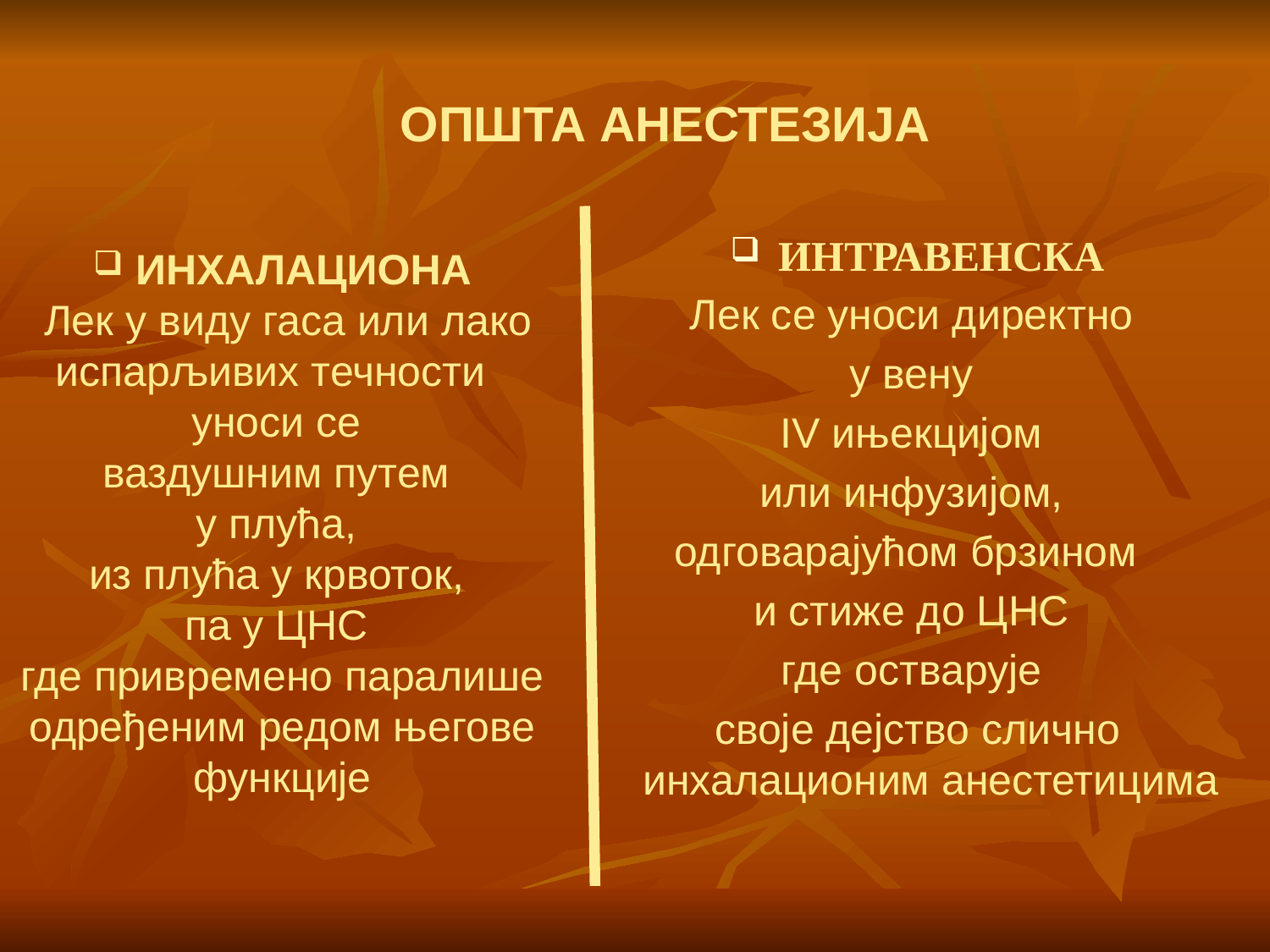

ОПШТА АНЕСТЕЗИЈА

ИНТРАВЕНСКА
Лек се уноси директно
у вену
IV ињекцијом
или инфузијом,
одговарајућом брзином
и стиже до ЦНС
где остварује
своје дејство слично инхалационим анестетицима
 ИНХАЛАЦИОНА
 Лек у виду гаса или лако испарљивих течности
уноси се
ваздушним путем
у плућа,
из плућа у крвоток,
па у ЦНС
где привремено паралише одређеним редом његове функције